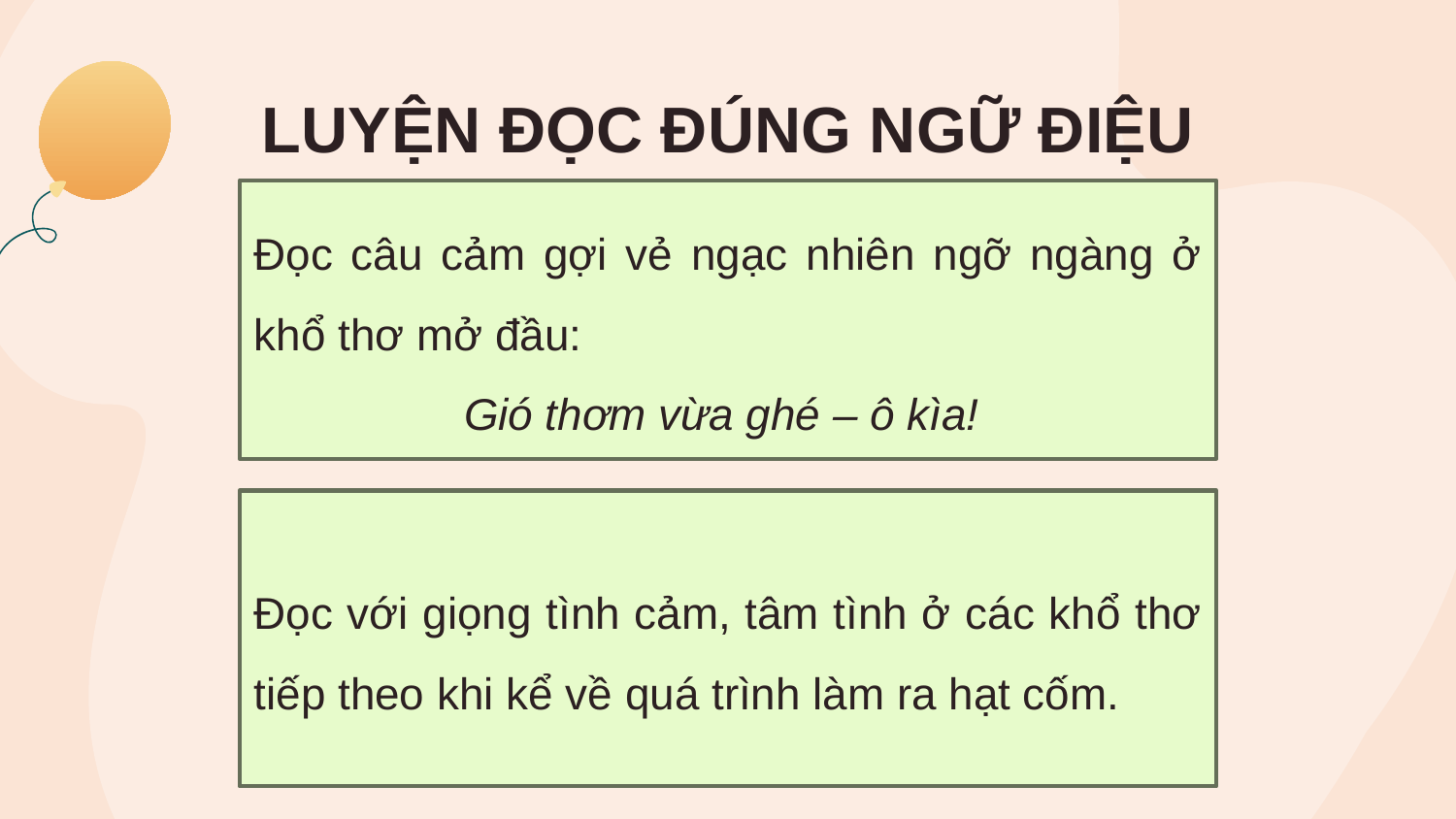

# LUYỆN ĐỌC ĐÚNG NGỮ ĐIỆU
Đọc câu cảm gợi vẻ ngạc nhiên ngỡ ngàng ở khổ thơ mở đầu:
Gió thơm vừa ghé – ô kìa!
Đọc với giọng tình cảm, tâm tình ở các khổ thơ tiếp theo khi kể về quá trình làm ra hạt cốm.